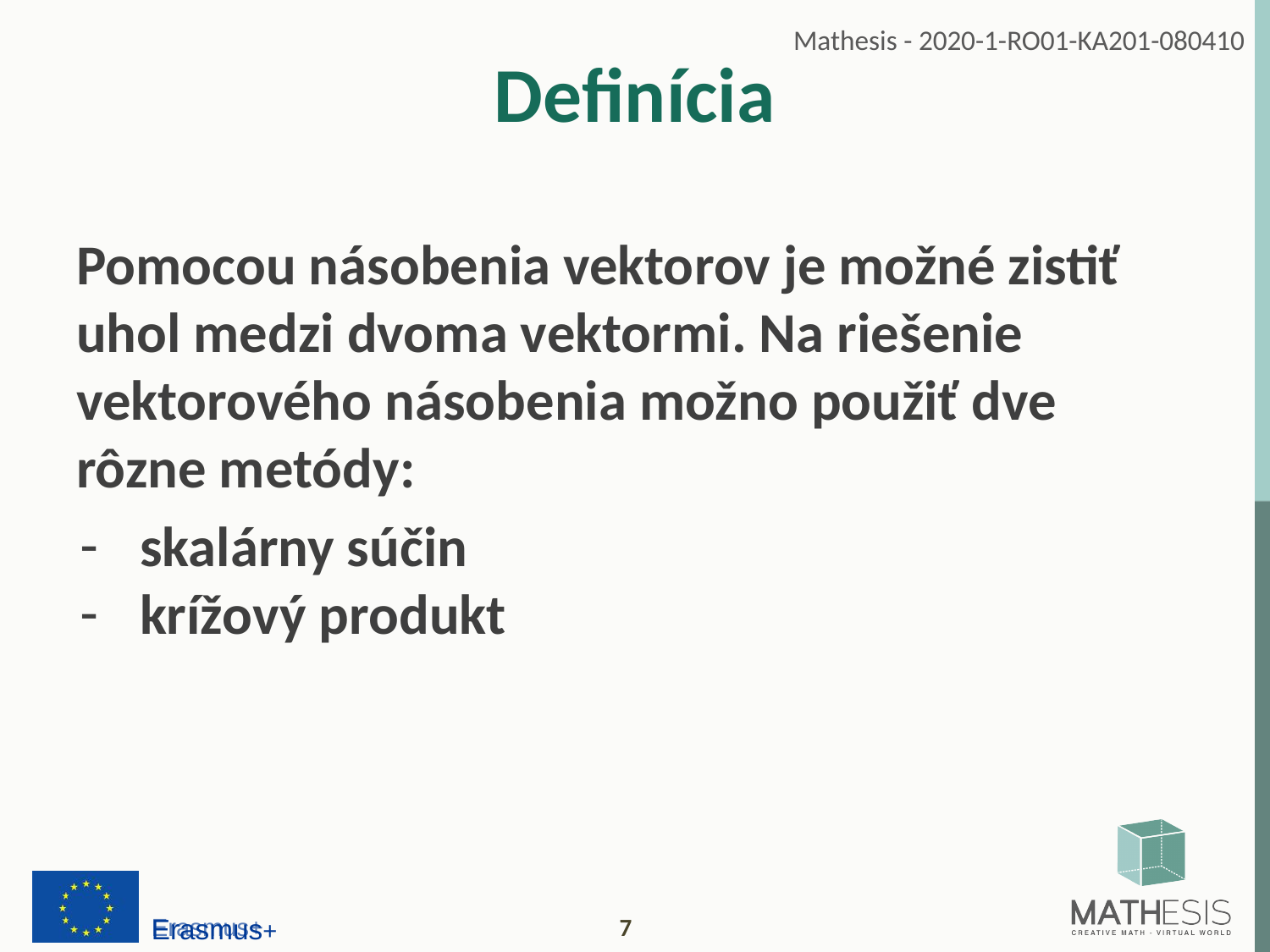

# Definícia
Pomocou násobenia vektorov je možné zistiť uhol medzi dvoma vektormi. Na riešenie vektorového násobenia možno použiť dve rôzne metódy:
skalárny súčin
krížový produkt